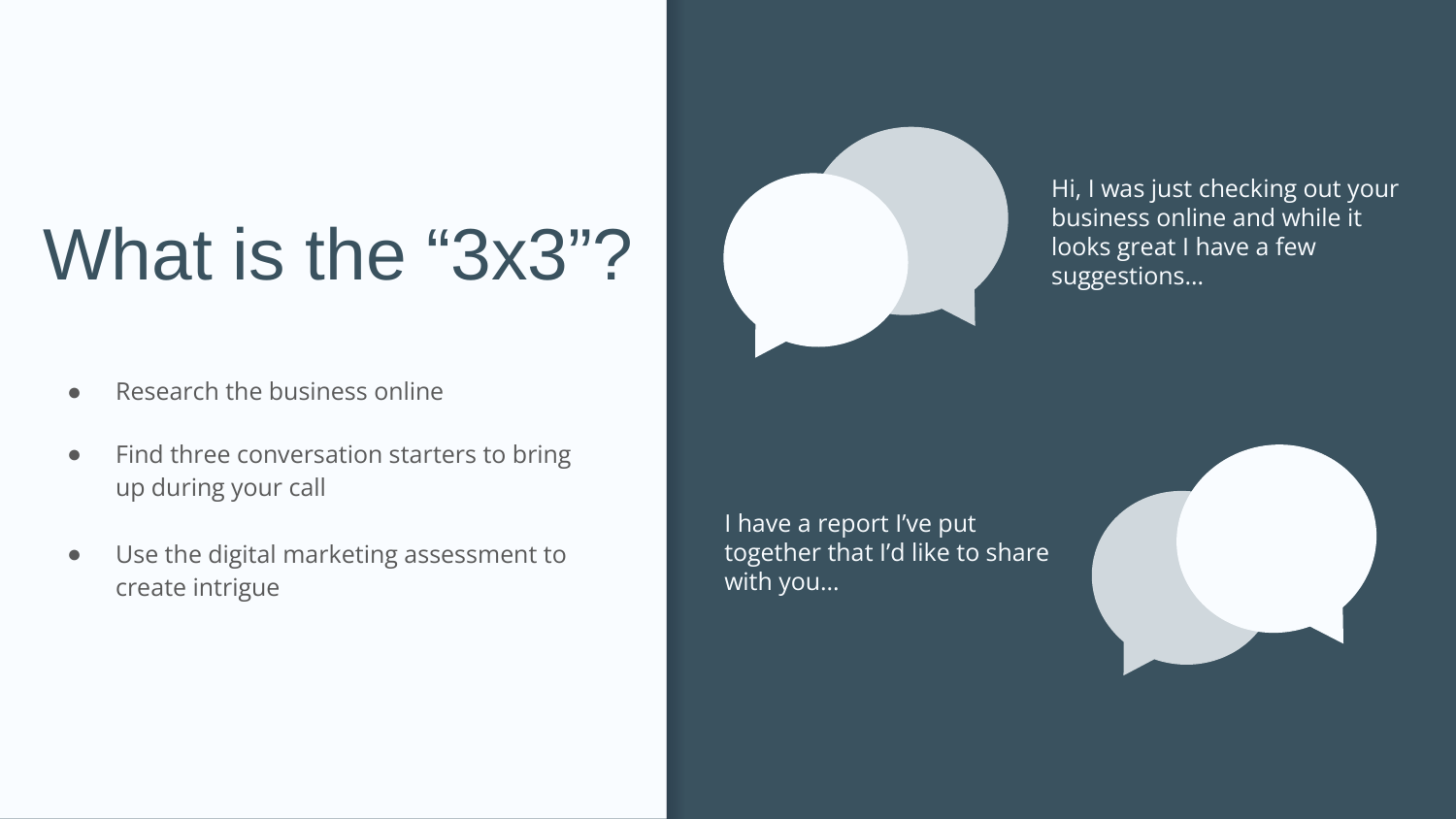

Hi, I was just checking out your business online and while it looks great I have a few suggestions...

# What is the “3x3”?
Research the business online
Find three conversation starters to bring up during your call
Use the digital marketing assessment to create intrigue

I have a report I’ve put together that I’d like to share with you...